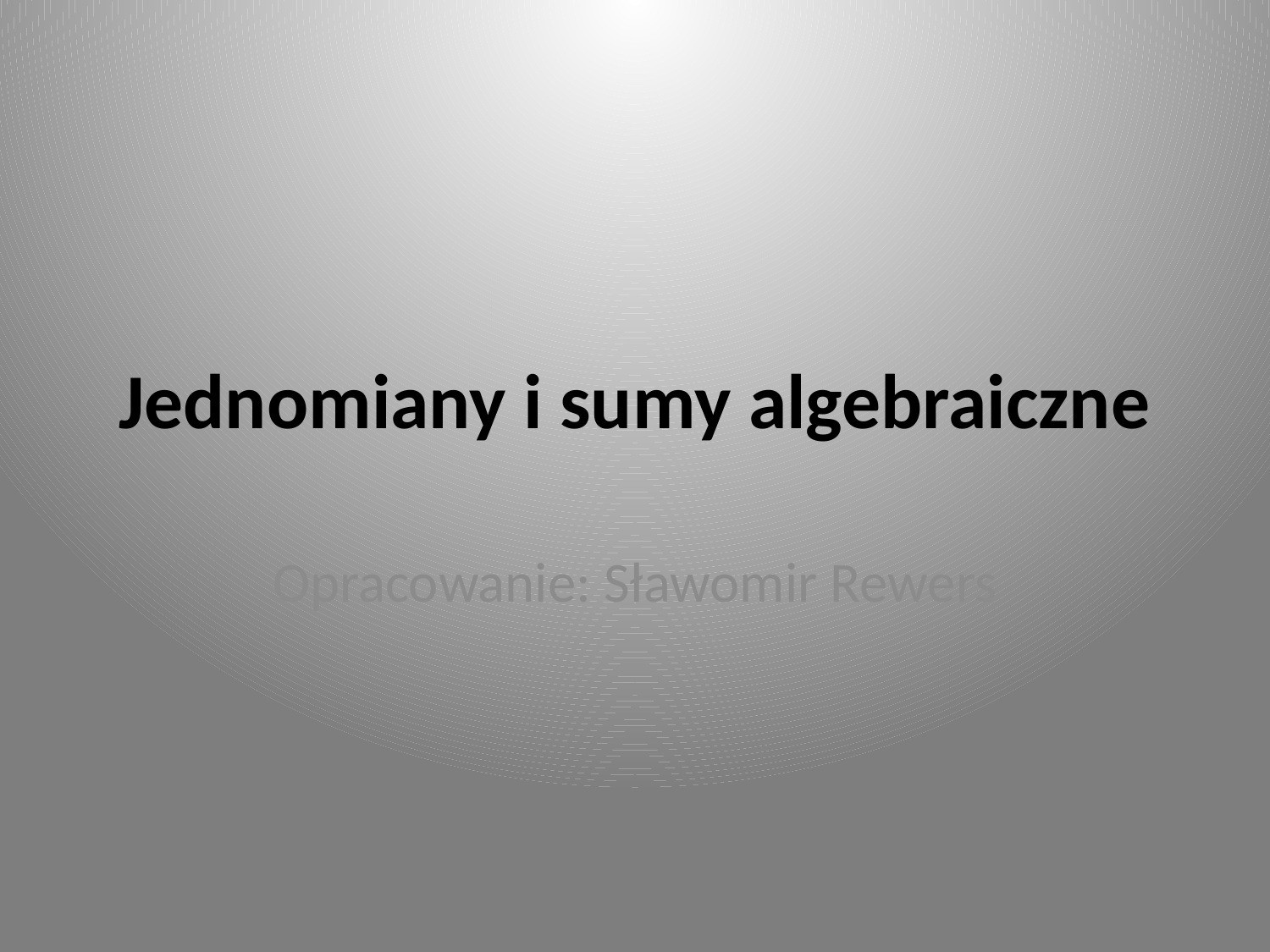

# Jednomiany i sumy algebraiczne
Opracowanie: Sławomir Rewers